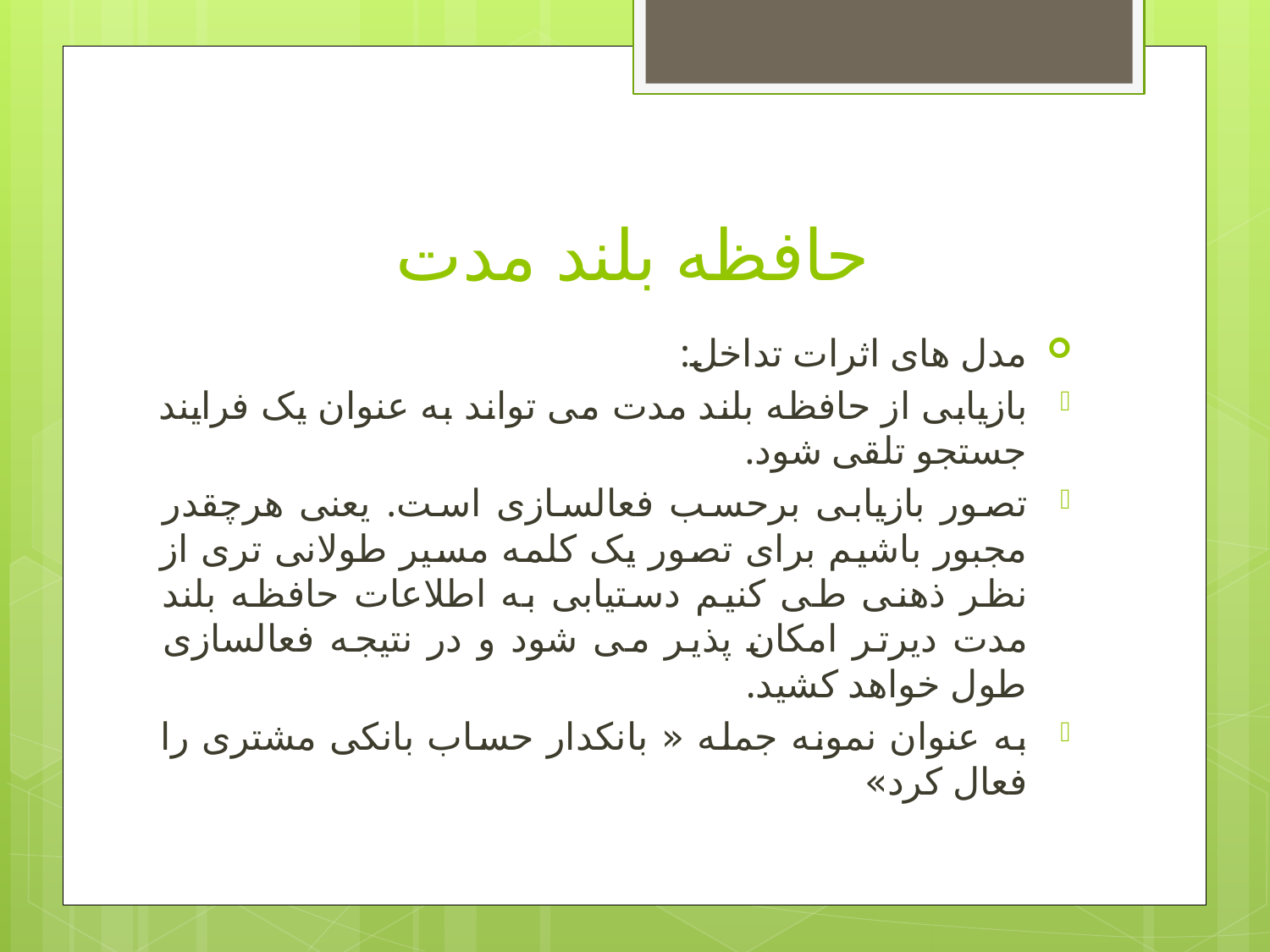

# حافظه بلند مدت
مدل های اثرات تداخل:
بازیابی از حافظه بلند مدت می تواند به عنوان یک فرایند جستجو تلقی شود.
تصور بازیابی برحسب فعالسازی است. یعنی هرچقدر مجبور باشیم برای تصور یک کلمه مسیر طولانی تری از نظر ذهنی طی کنیم دستیابی به اطلاعات حافظه بلند مدت دیرتر امکان پذیر می شود و در نتیجه فعالسازی طول خواهد کشید.
به عنوان نمونه جمله « بانکدار حساب بانکی مشتری را فعال کرد»